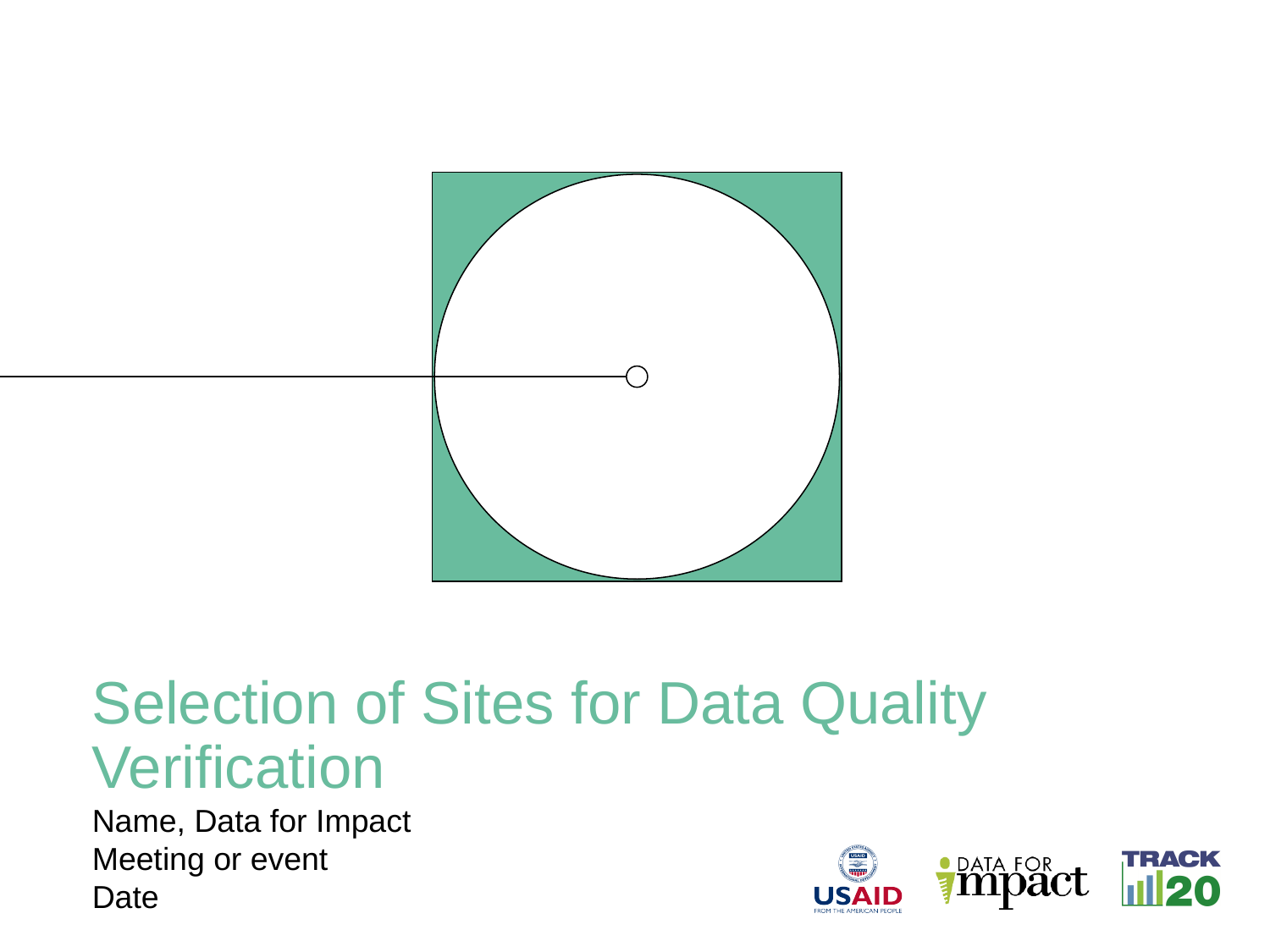

Selection of Sites for Data Quality Verification
Name, Data for Impact
Meeting or event
Date